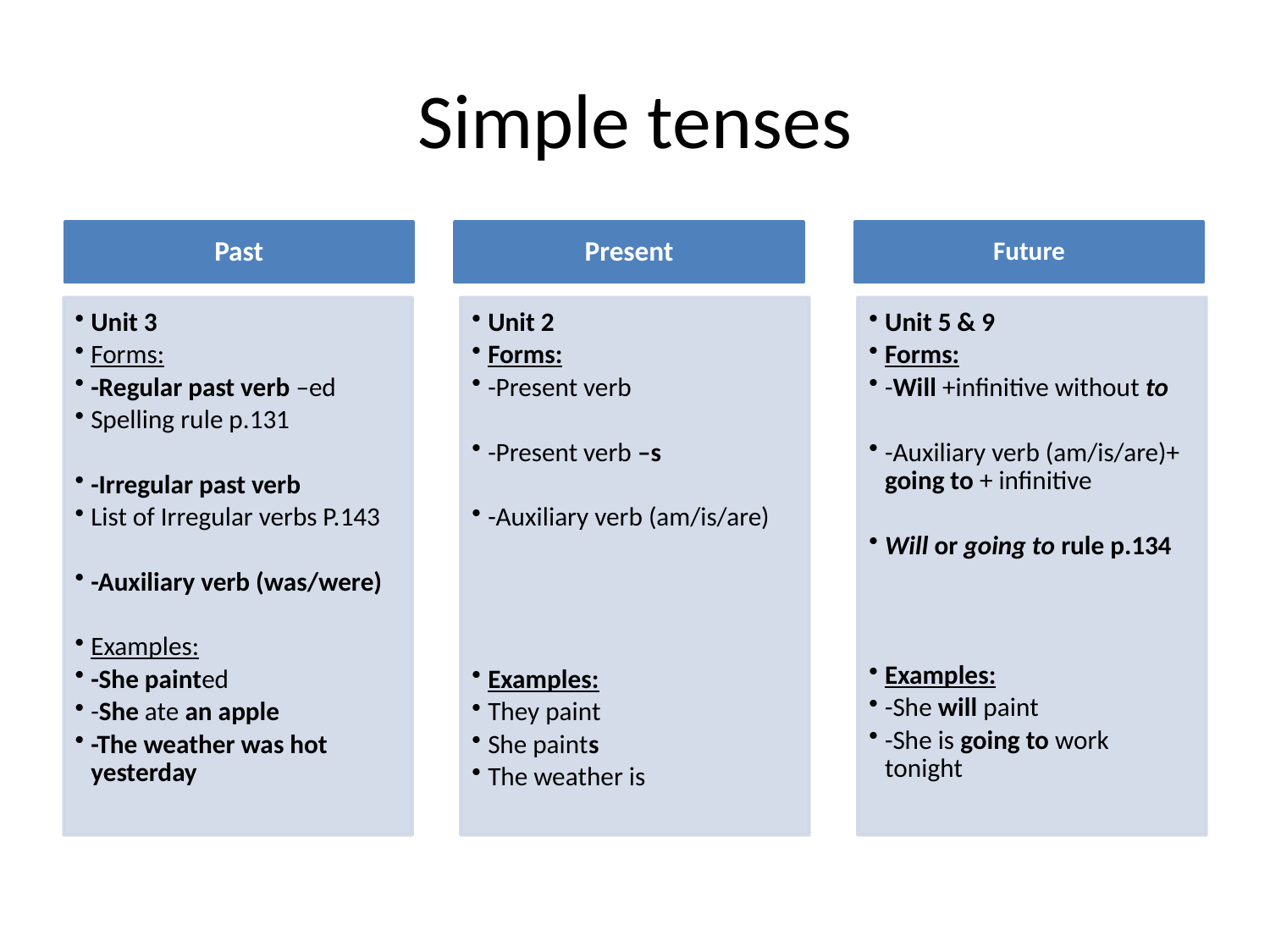

# Simple tenses
Past
Unit 3
Forms:
-Regular past verb –ed
Spelling rule p.131

-Irregular past verb
List of Irregular verbs P.143

-Auxiliary verb (was/were)

Examples:
-She painted
-She ate an apple
-The weather was hot yesterday
Present
Unit 2
Forms:
-Present verb

-Present verb –s

-Auxiliary verb (am/is/are)

Examples:
They paint
She paints
The weather is
Future
Unit 5 & 9
Forms:
-Will +infinitive without to

-Auxiliary verb (am/is/are)+ going to + infinitive

Will or going to rule p.134

Examples:
-She will paint
-She is going to work tonight